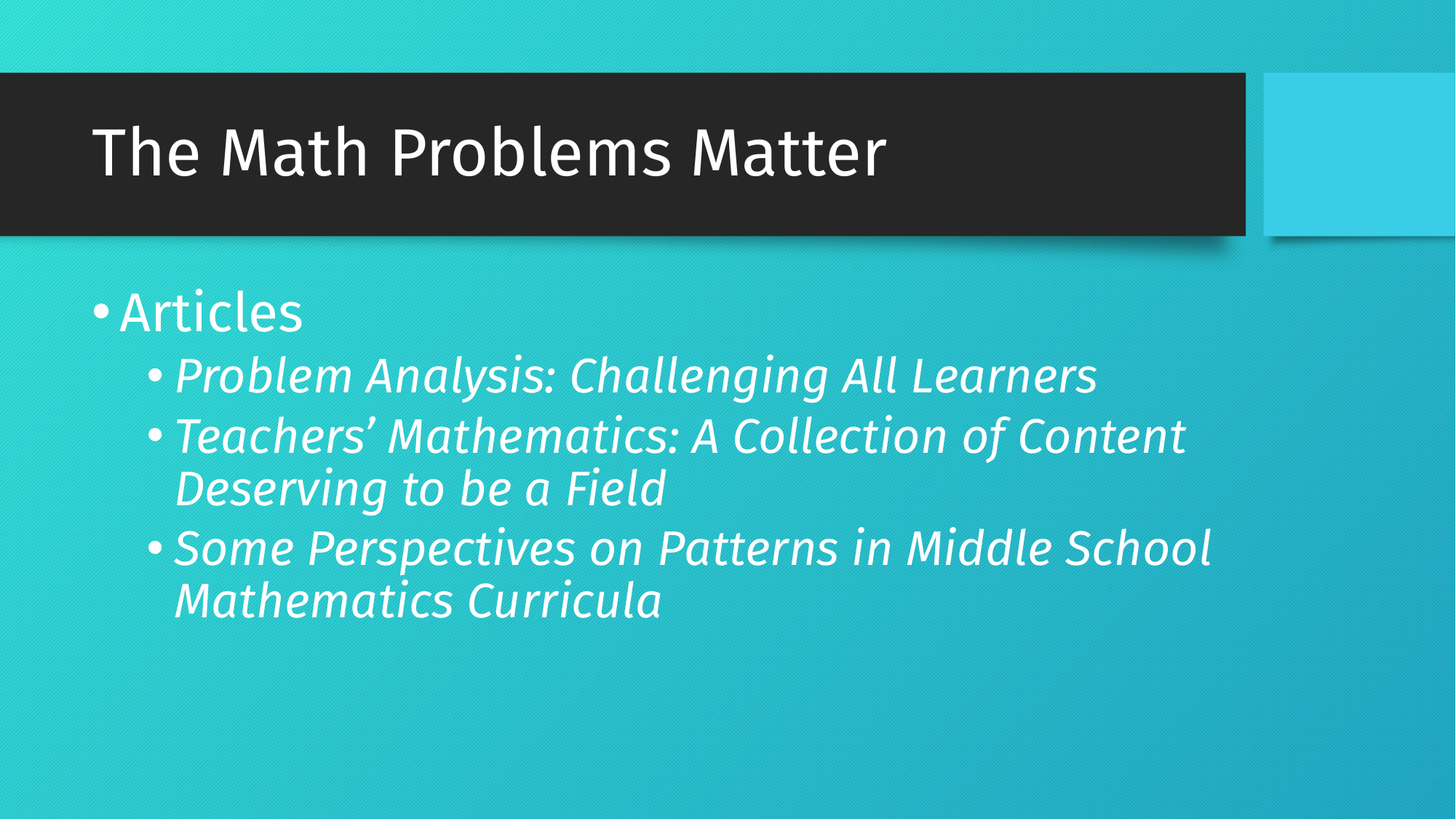

# The Math Problems Matter
Articles
Problem Analysis: Challenging All Learners
Teachers’ Mathematics: A Collection of Content Deserving to be a Field
Some Perspectives on Patterns in Middle School Mathematics Curricula